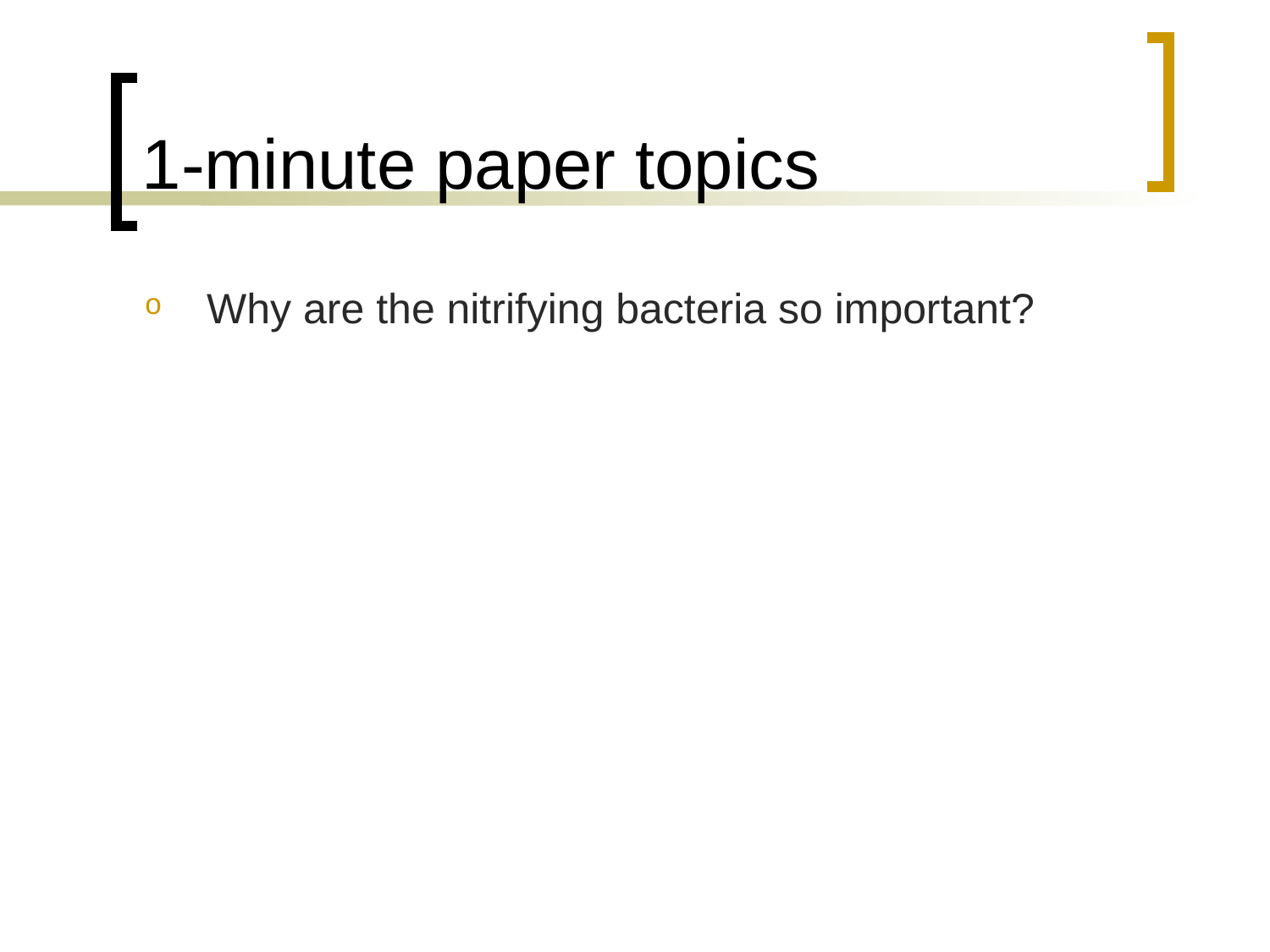

# 1-minute paper topics
Why are the nitrifying bacteria so important?